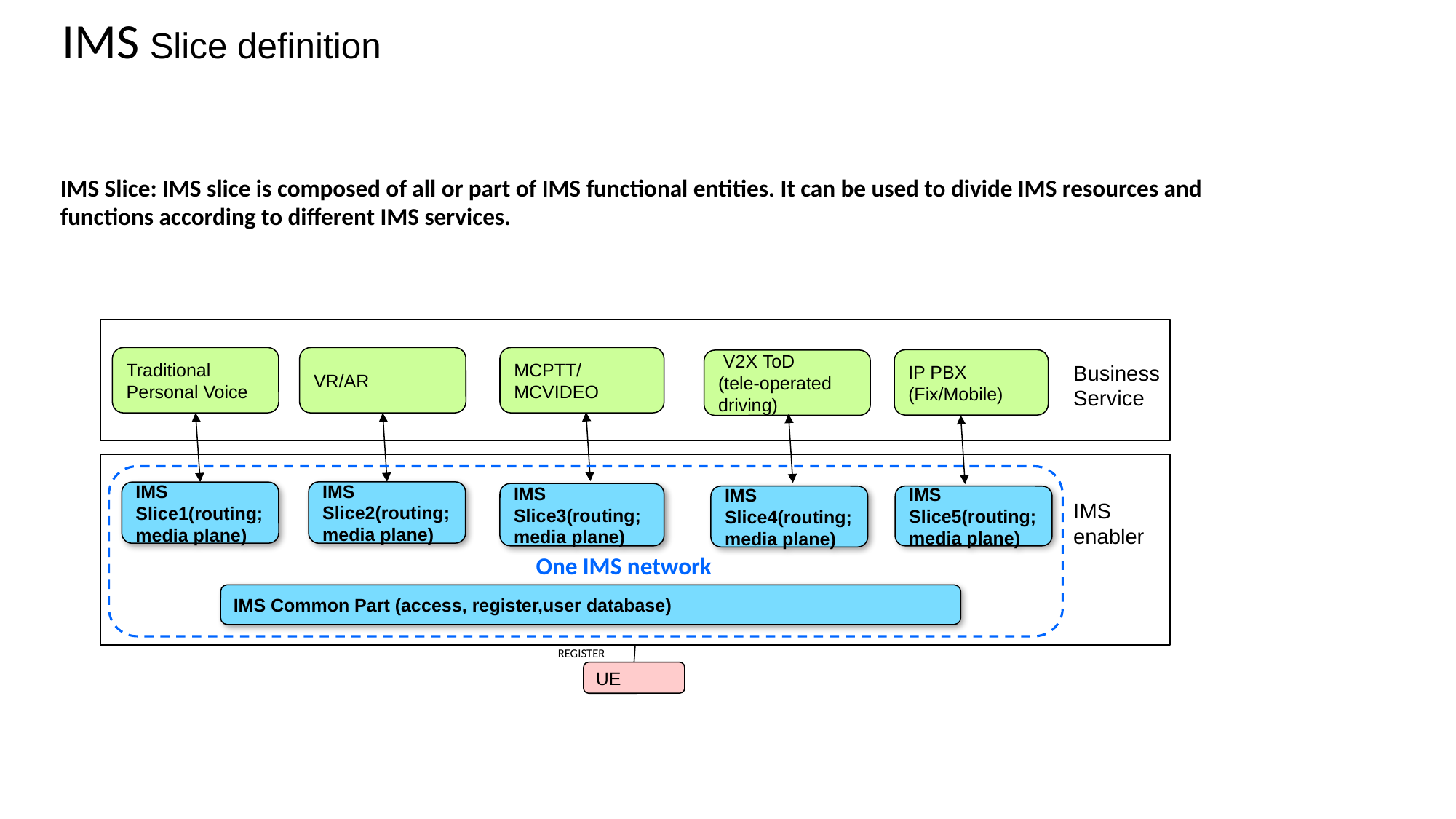

# IMS Slice definition
IMS Slice: IMS slice is composed of all or part of IMS functional entities. It can be used to divide IMS resources and functions according to different IMS services.

Traditional Personal Voice
VR/AR
MCPTT/MCVIDEO
IP PBX
(Fix/Mobile)
 V2X ToD
(tele-operated driving)
Business Service

IMS Slice2(routing;media plane)
IMS Slice1(routing;media plane)
IMS Slice3(routing;media plane)
IMS Slice5(routing;media plane)
IMS Slice4(routing;media plane)
IMS enabler
UE

One IMS network
IMS Common Part (access, register,user database)
REGISTER